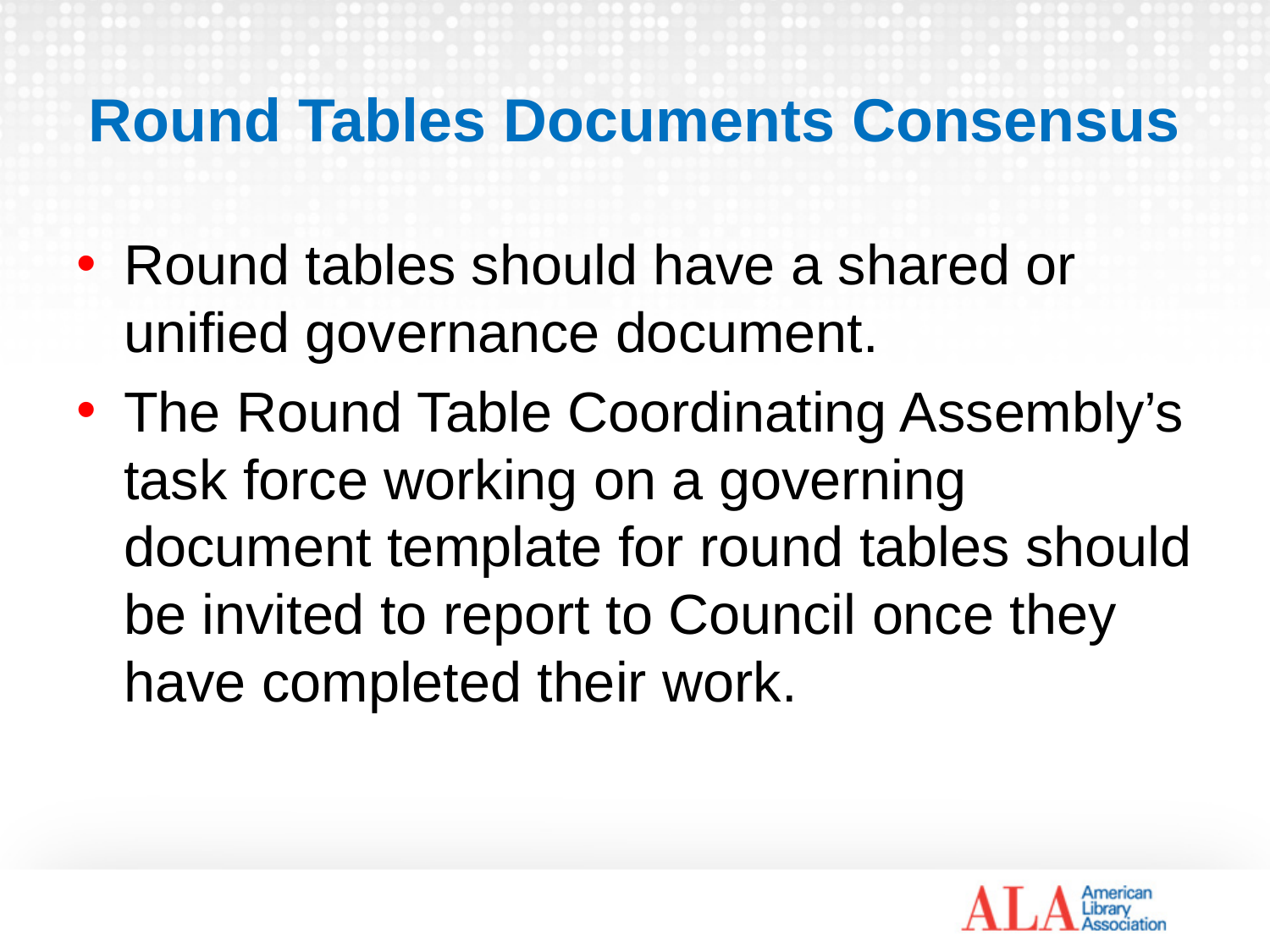

# Round Tables Documents Consensus
Round tables should have a shared or unified governance document.
The Round Table Coordinating Assembly’s task force working on a governing document template for round tables should be invited to report to Council once they have completed their work.